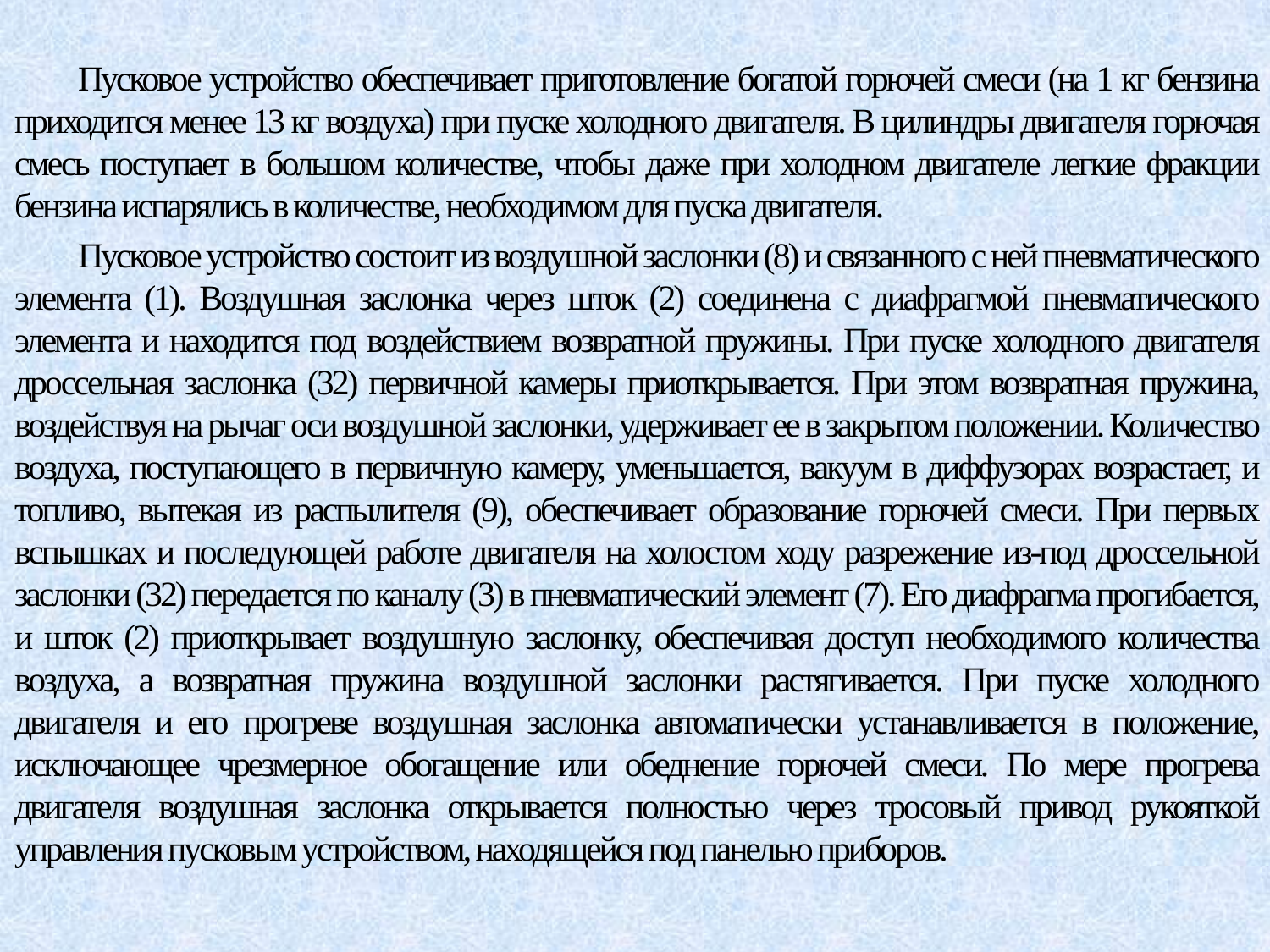

Пусковое устройство обеспечивает приготовление богатой горючей смеси (на 1 кг бензина приходится менее 13 кг воздуха) при пуске холодного двигателя. В цилиндры двигателя горючая смесь поступает в большом количестве, чтобы даже при холодном двигателе легкие фракции бензина испарялись в количестве, необходимом для пуска двигателя.
Пусковое устройство состоит из воздушной заслонки (8) и связанного с ней пневматического элемента (1). Воздушная заслонка через шток (2) соединена с диафрагмой пневматического элемента и находится под воздействием возвратной пружины. При пуске холодного двигателя дроссельная заслонка (32) первичной камеры приоткрывается. При этом возвратная пружина, воздействуя на рычаг оси воздушной заслонки, удерживает ее в закрытом положении. Количество воздуха, поступающего в первичную камеру, уменьшается, вакуум в диффузорах возрастает, и топливо, вытекая из распылителя (9), обеспечивает образование горючей смеси. При первых вспышках и последующей работе двигателя на холостом ходу разрежение из-под дроссельной заслонки (32) передается по каналу (3) в пневматический элемент (7). Его диафрагма прогибается, и шток (2) приоткрывает воздушную заслонку, обеспечивая доступ необходимого количества воздуха, а возвратная пружина воздушной заслонки растягивается. При пуске холодного двигателя и его прогреве воздушная заслонка автоматически устанавливается в положение, исключающее чрезмерное обогащение или обеднение горючей смеси. По мере прогрева двигателя воздушная заслонка открывается полностью через тросовый привод рукояткой управления пусковым устройством, находящейся под панелью приборов.